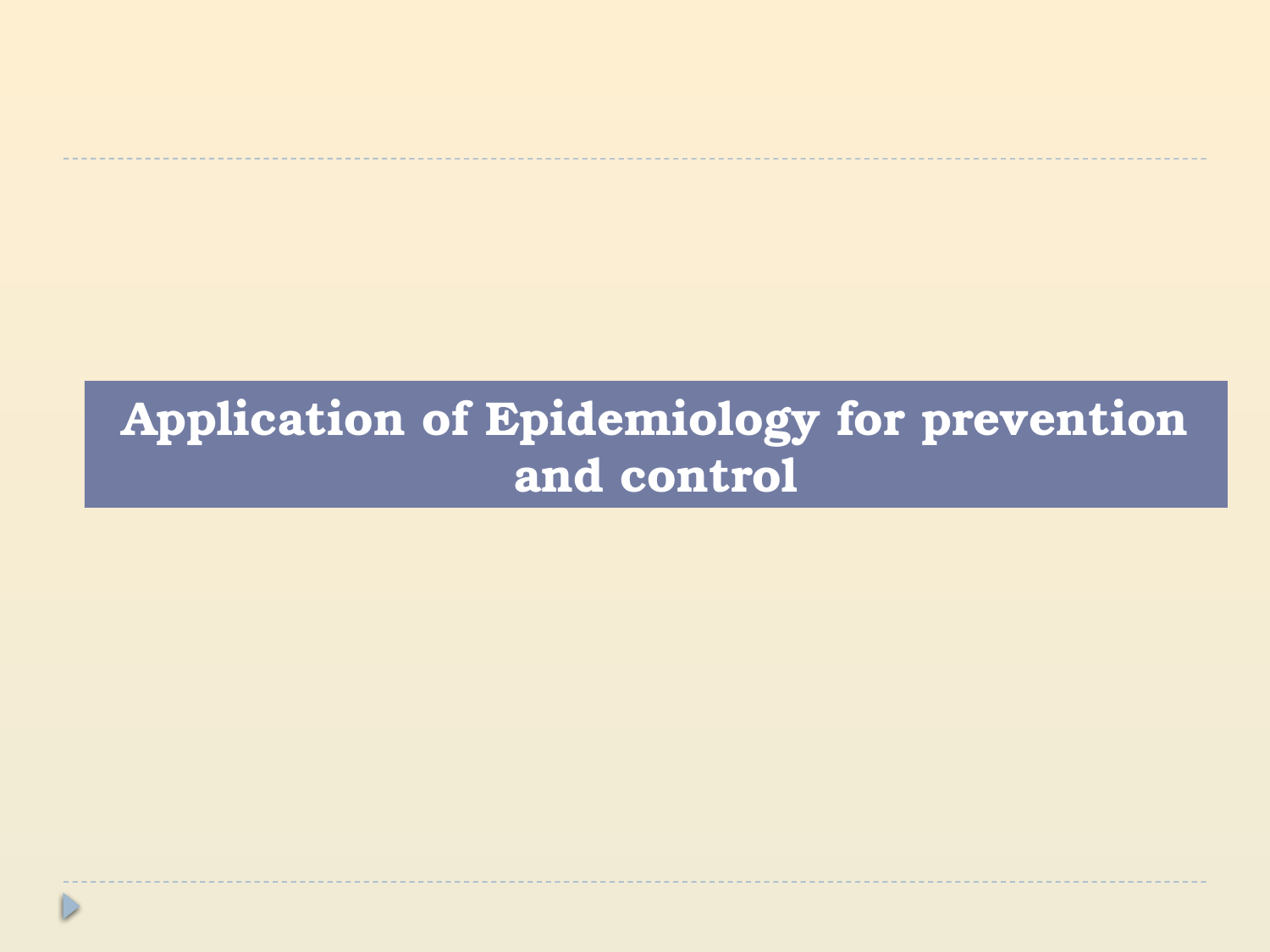

# Application of Epidemiology for prevention and control